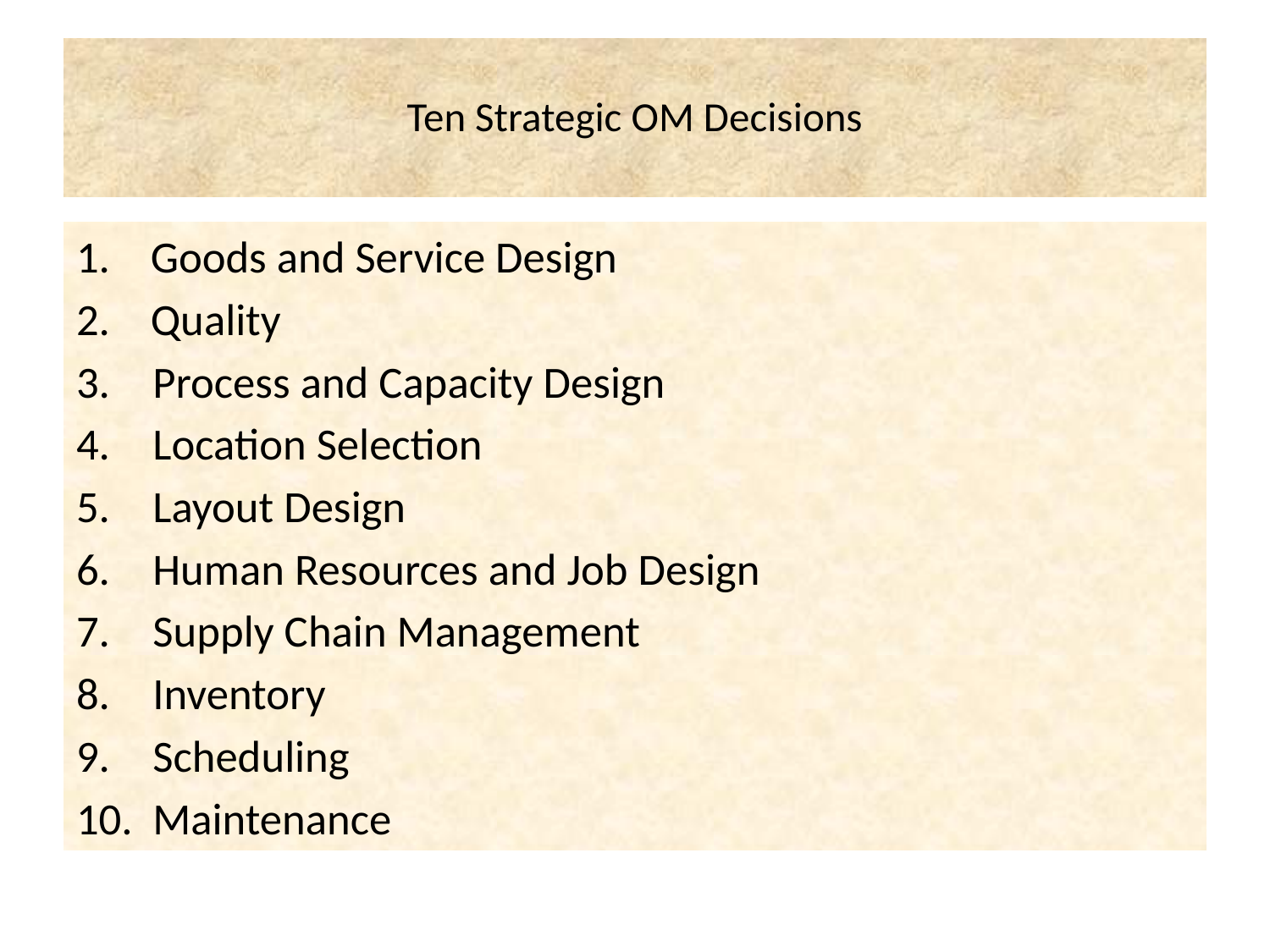

# Ten Strategic OM Decisions
1.    Goods and Service Design
2.    Quality
 Process and Capacity Design
 Location Selection
 Layout Design
 Human Resources and Job Design
 Supply Chain Management
 Inventory
 Scheduling
 Maintenance